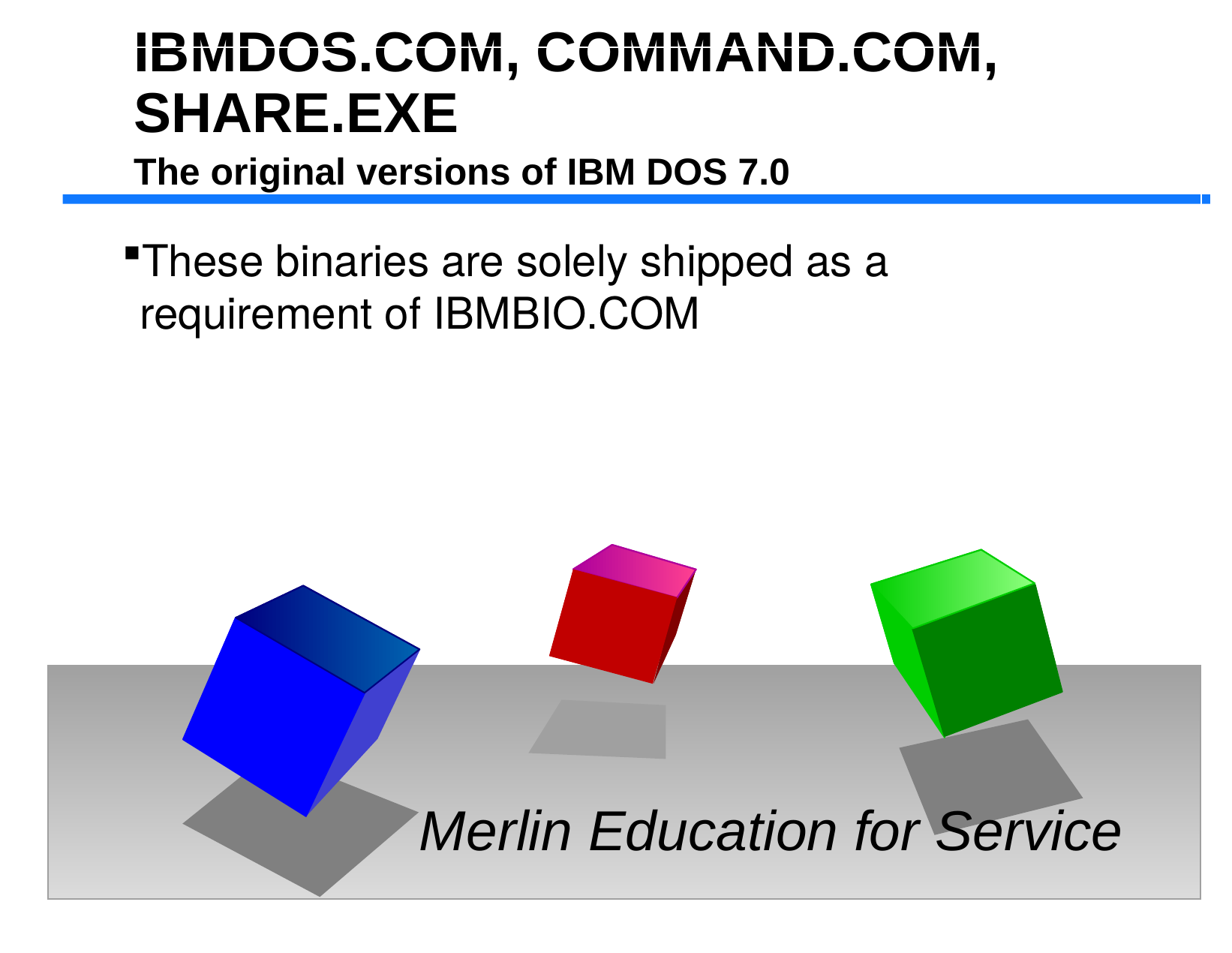

IBMDOS.COM, COMMAND.COM, SHARE.EXE
The original versions of IBM DOS 7.0

These binaries are solely shipped as a requirement of IBMBIO.COM

Merlin Education for Service